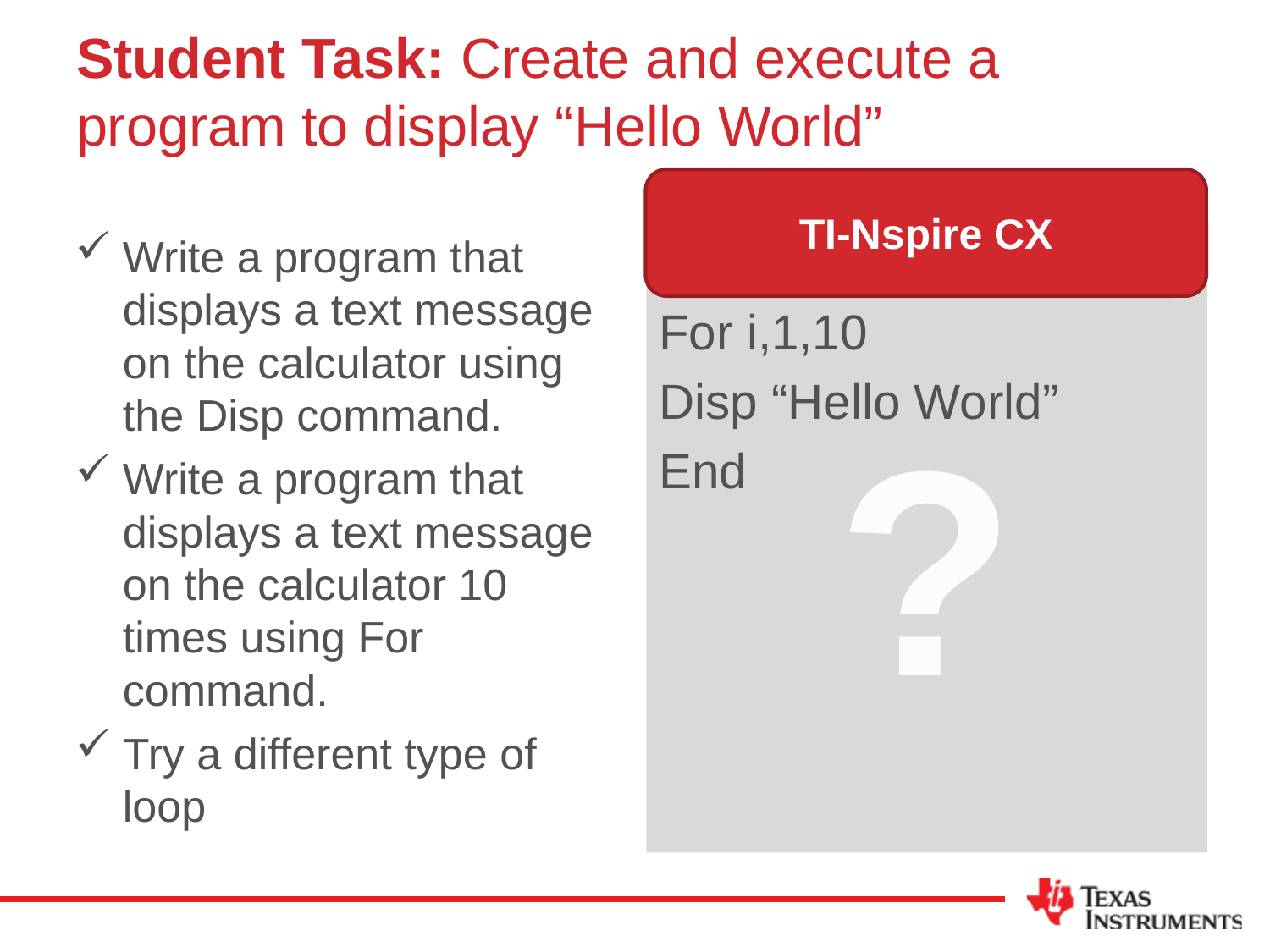

# Student Task: Create and execute a program to display “Hello World”
TI-Nspire CX
Write a program that displays a text message on the calculator using the Disp command.
Write a program that displays a text message on the calculator 10 times using For command.
Try a different type of loop

For i,1,10
Disp “Hello World”
End

?